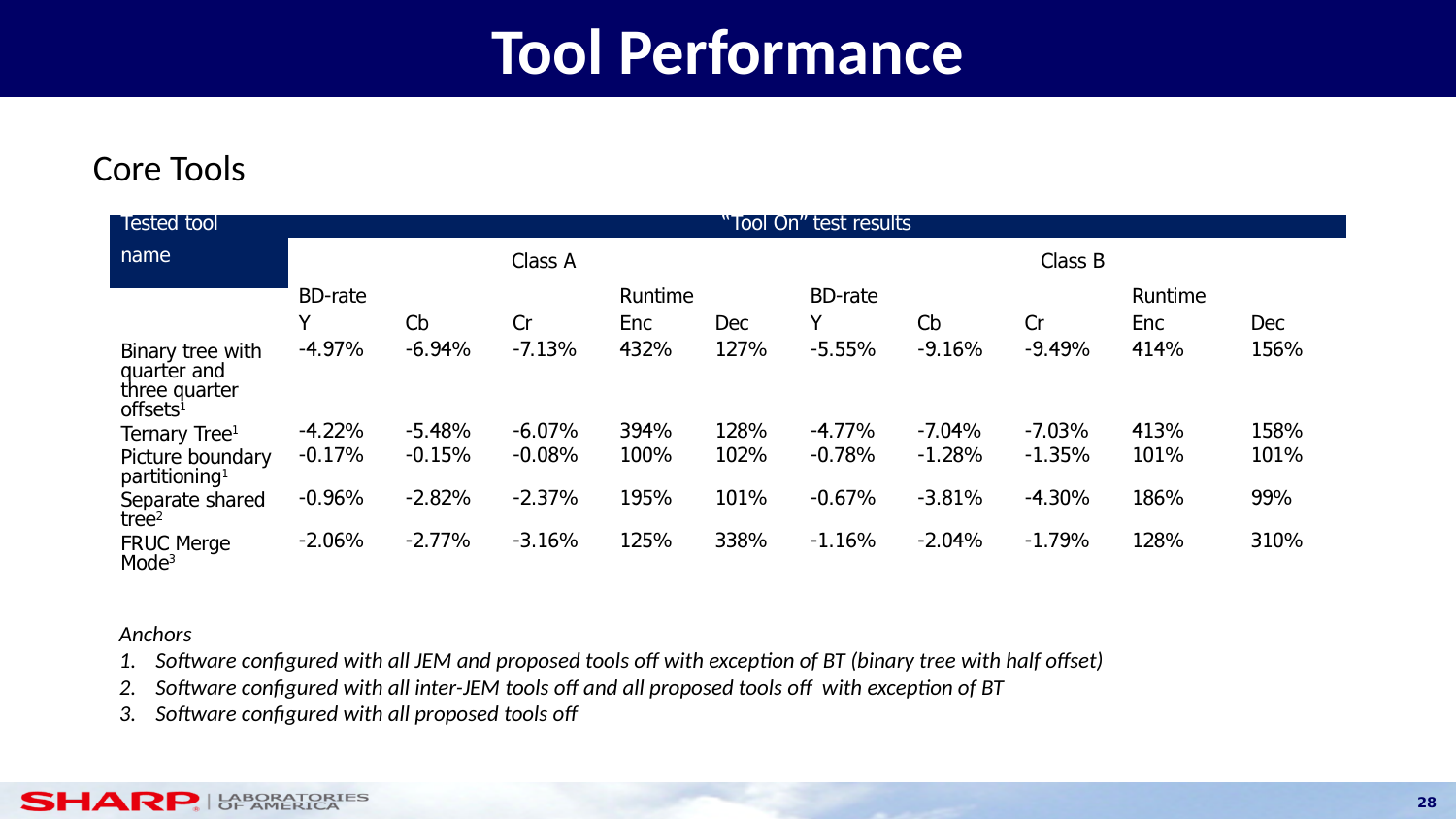

# Tool Performance
Core Tools

| Tested tool name | “Tool On” test results |  |  |  |  |  |  |  |  |  |
| --- | --- | --- | --- | --- | --- | --- | --- | --- | --- | --- |
|  | Class A |  |  |  |  | Class B |  |  |  |  |
|  | BD-rate |  |  | Runtime |  | BD-rate |  |  | Runtime |  |
|  | Y | Cb | Cr | Enc | Dec | Y | Cb | Cr | Enc | Dec |
| Binary tree with quarter and three quarter offsets1 | -4.97% | -6.94% | -7.13% | 432% | 127% | -5.55% | -9.16% | -9.49% | 414% | 156% |
| Ternary Tree1 | -4.22% | -5.48% | -6.07% | 394% | 128% | -4.77% | -7.04% | -7.03% | 413% | 158% |
| Picture boundary partitioning1 | -0.17% | -0.15% | -0.08% | 100% | 102% | -0.78% | -1.28% | -1.35% | 101% | 101% |
| Separate shared tree2 | -0.96% | -2.82% | -2.37% | 195% | 101% | -0.67% | -3.81% | -4.30% | 186% | 99% |
| FRUC Merge Mode3 | -2.06% | -2.77% | -3.16% | 125% | 338% | -1.16% | -2.04% | -1.79% | 128% | 310% |
Anchors
Software configured with all JEM and proposed tools off with exception of BT (binary tree with half offset)
Software configured with all inter-JEM tools off and all proposed tools off  with exception of BT
Software configured with all proposed tools off